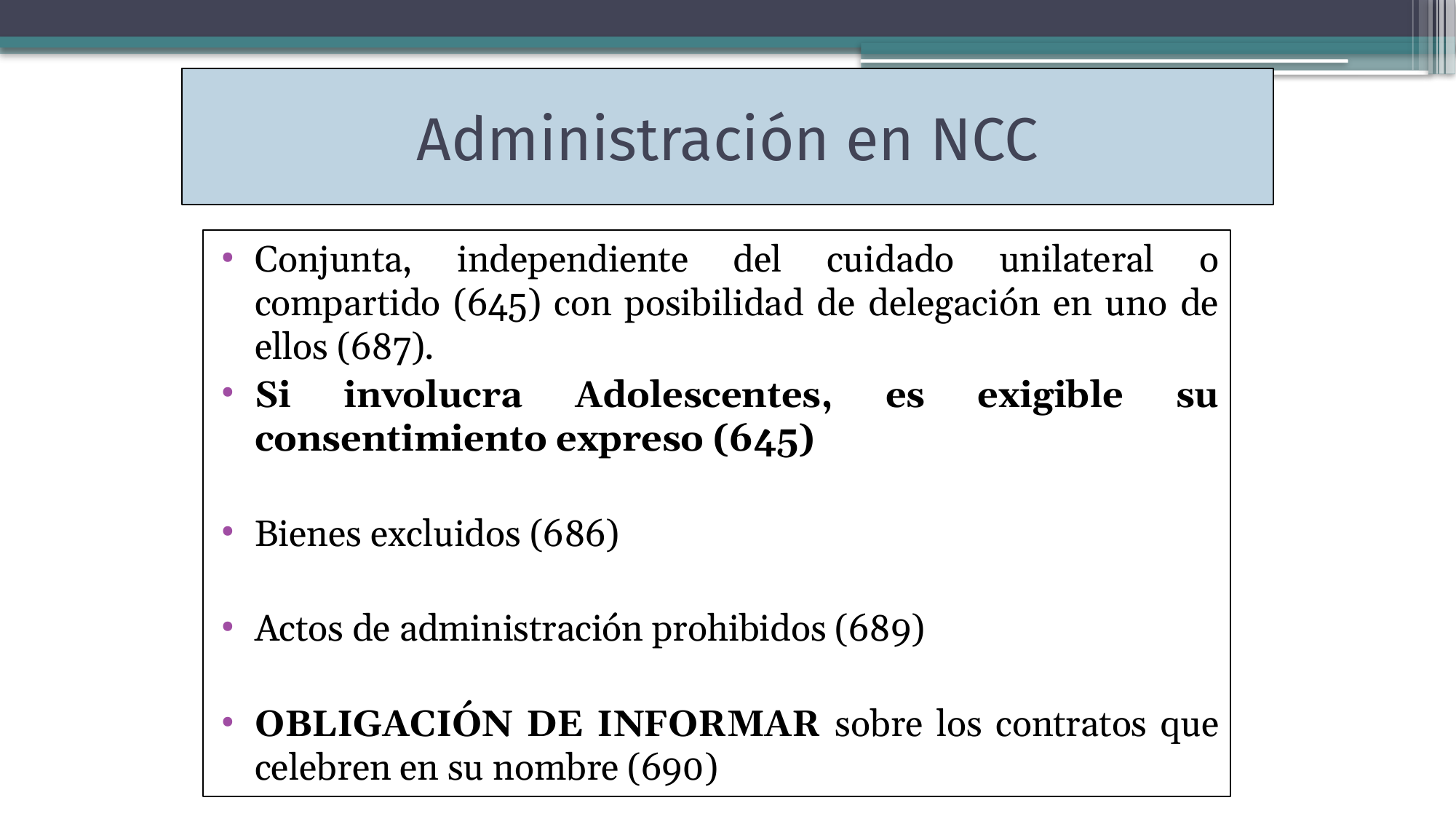

# Administración en NCC
Conjunta, independiente del cuidado unilateral o compartido (645) con posibilidad de delegación en uno de ellos (687).
Si involucra Adolescentes, es exigible su consentimiento expreso (645)

Bienes excluidos (686)

Actos de administración prohibidos (689)

OBLIGACIÓN DE INFORMAR sobre los contratos que celebren en su nombre (690)